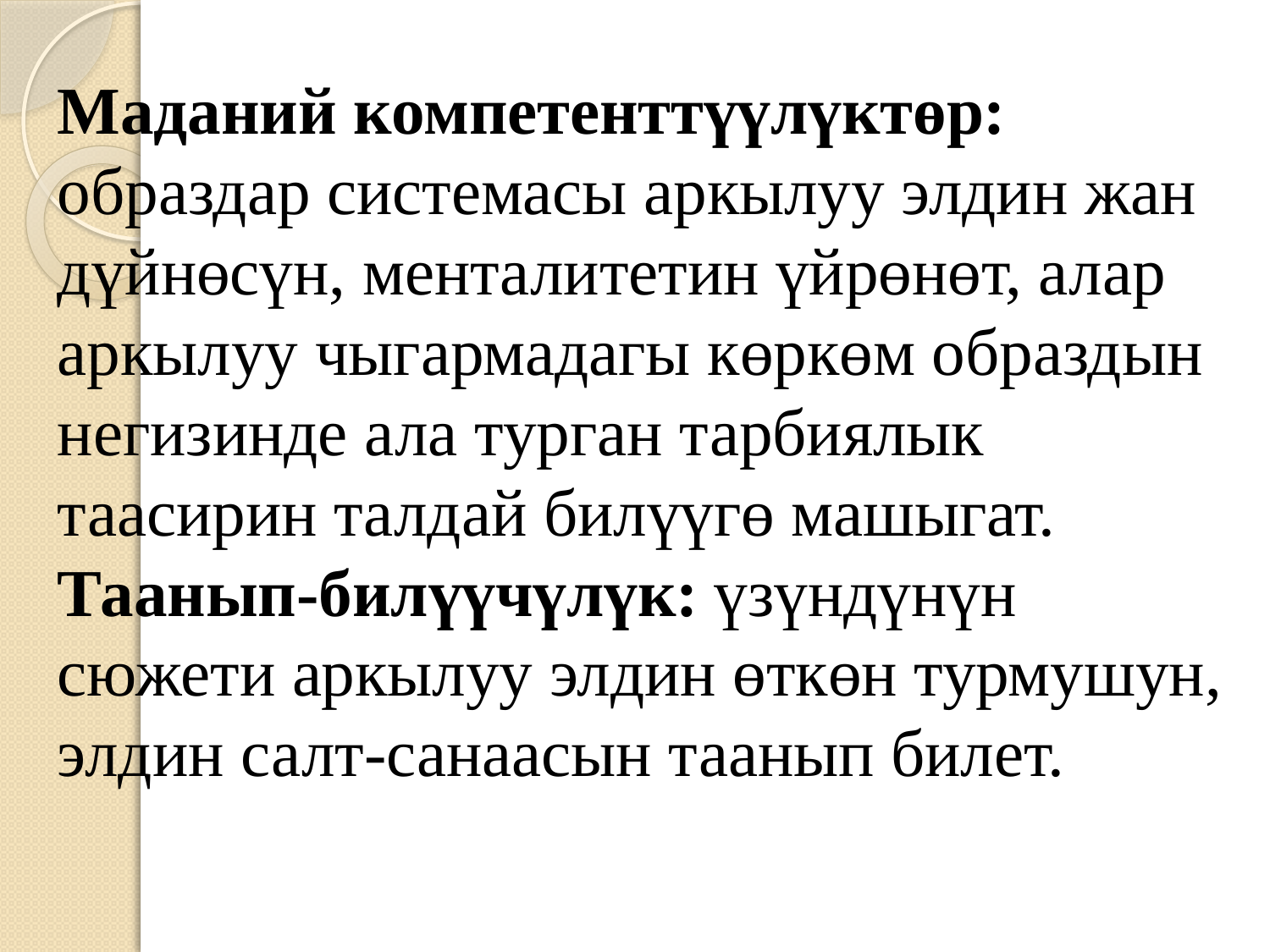

# Маданий компетенттүүлүктөр: образдар системасы аркылуу элдин жан дүйнөсүн, менталитетин үйрөнөт, алар аркылуу чыгармадагы көркөм образдын негизинде ала турган тарбиялык таасирин талдай билүүгө машыгат. Таанып-билүүчүлүк: үзүндүнүн сюжети аркылуу элдин өткөн турмушун, элдин салт-санаасын таанып билет.